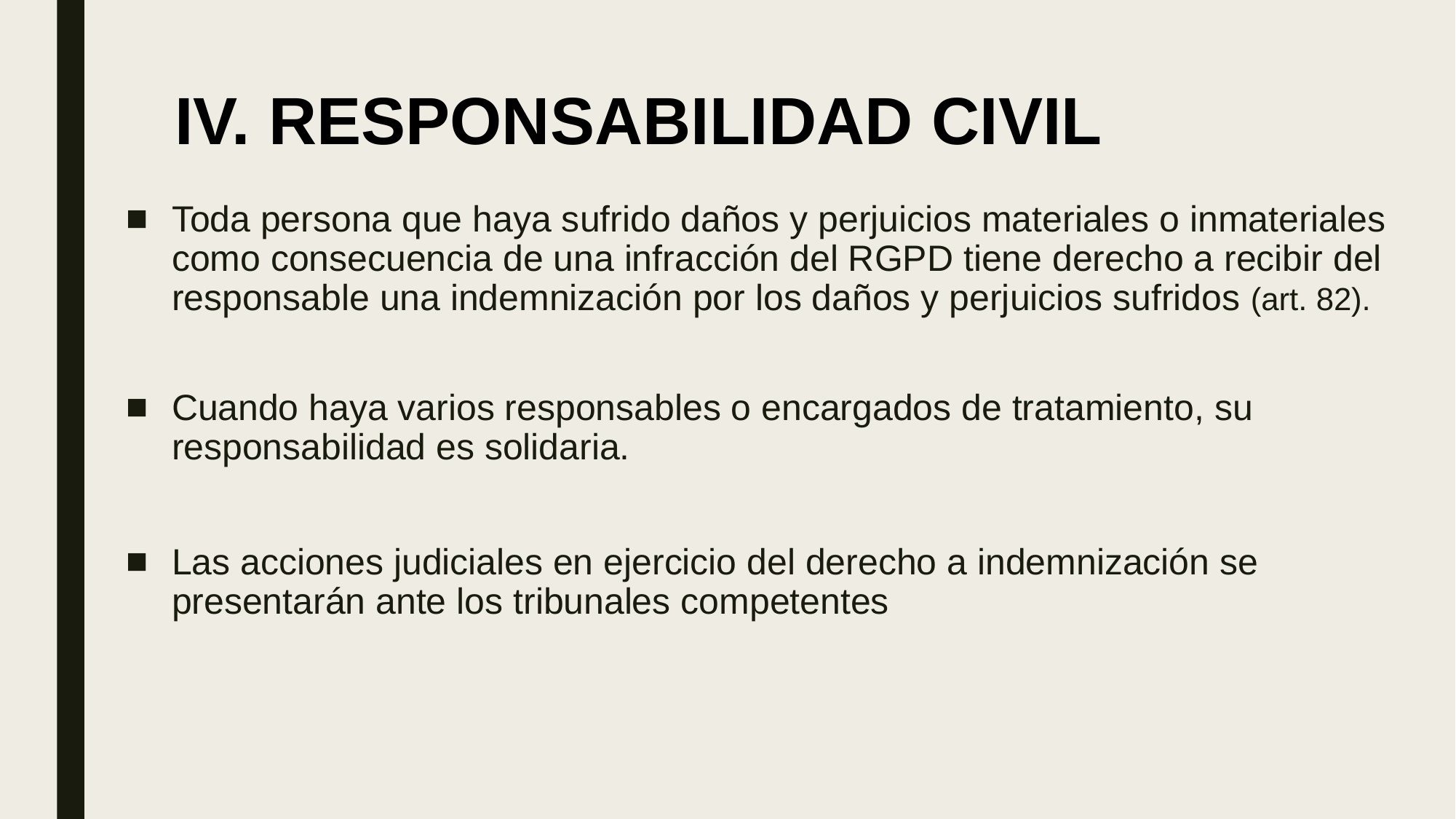

# IV. RESPONSABILIDAD CIVIL
Toda persona que haya sufrido daños y perjuicios materiales o inmateriales como consecuencia de una infracción del RGPD tiene derecho a recibir del responsable una indemnización por los daños y perjuicios sufridos (art. 82).

Cuando haya varios responsables o encargados de tratamiento, su responsabilidad es solidaria.

Las acciones judiciales en ejercicio del derecho a indemnización se presentarán ante los tribunales competentes